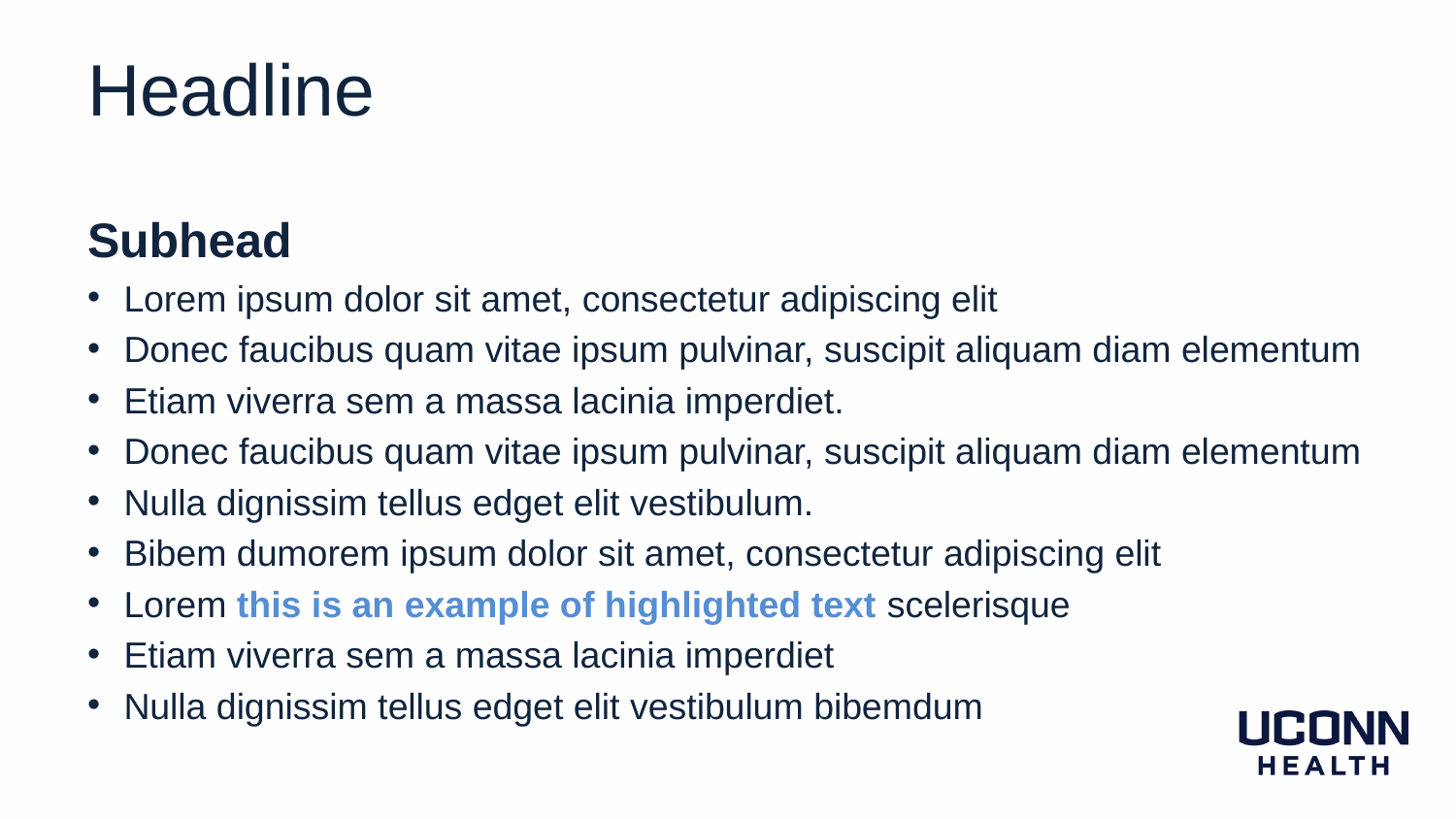

# Headline
Subhead
Lorem ipsum dolor sit amet, consectetur adipiscing elit
Donec faucibus quam vitae ipsum pulvinar, suscipit aliquam diam elementum
Etiam viverra sem a massa lacinia imperdiet.
Donec faucibus quam vitae ipsum pulvinar, suscipit aliquam diam elementum
Nulla dignissim tellus edget elit vestibulum.
Bibem dumorem ipsum dolor sit amet, consectetur adipiscing elit
Lorem this is an example of highlighted text scelerisque
Etiam viverra sem a massa lacinia imperdiet
Nulla dignissim tellus edget elit vestibulum bibemdum